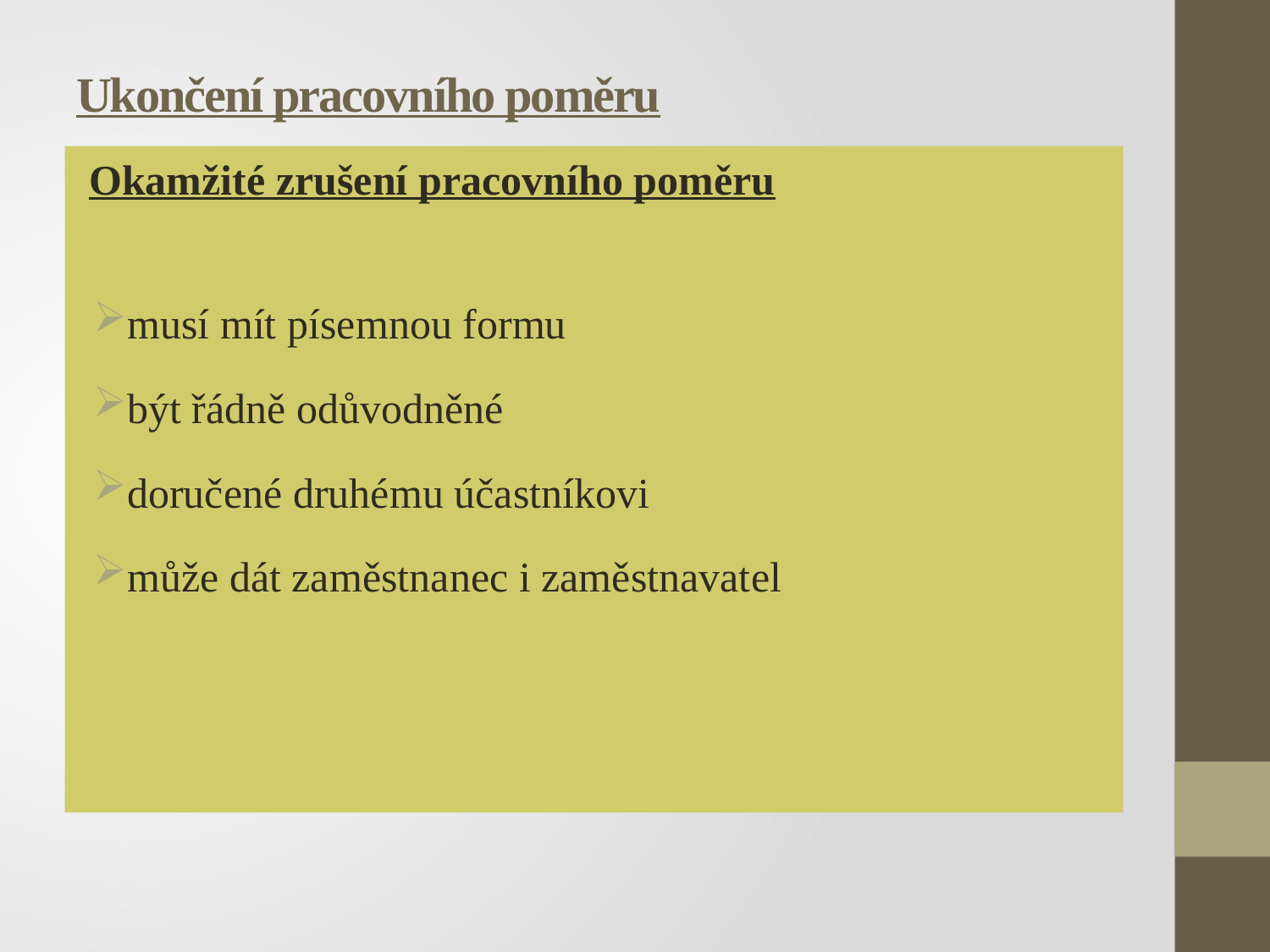

# Ukončení pracovního poměru
Okamžité zrušení pracovního poměru

musí mít písemnou formu
být řádně odůvodněné
doručené druhému účastníkovi
může dát zaměstnanec i zaměstnavatel